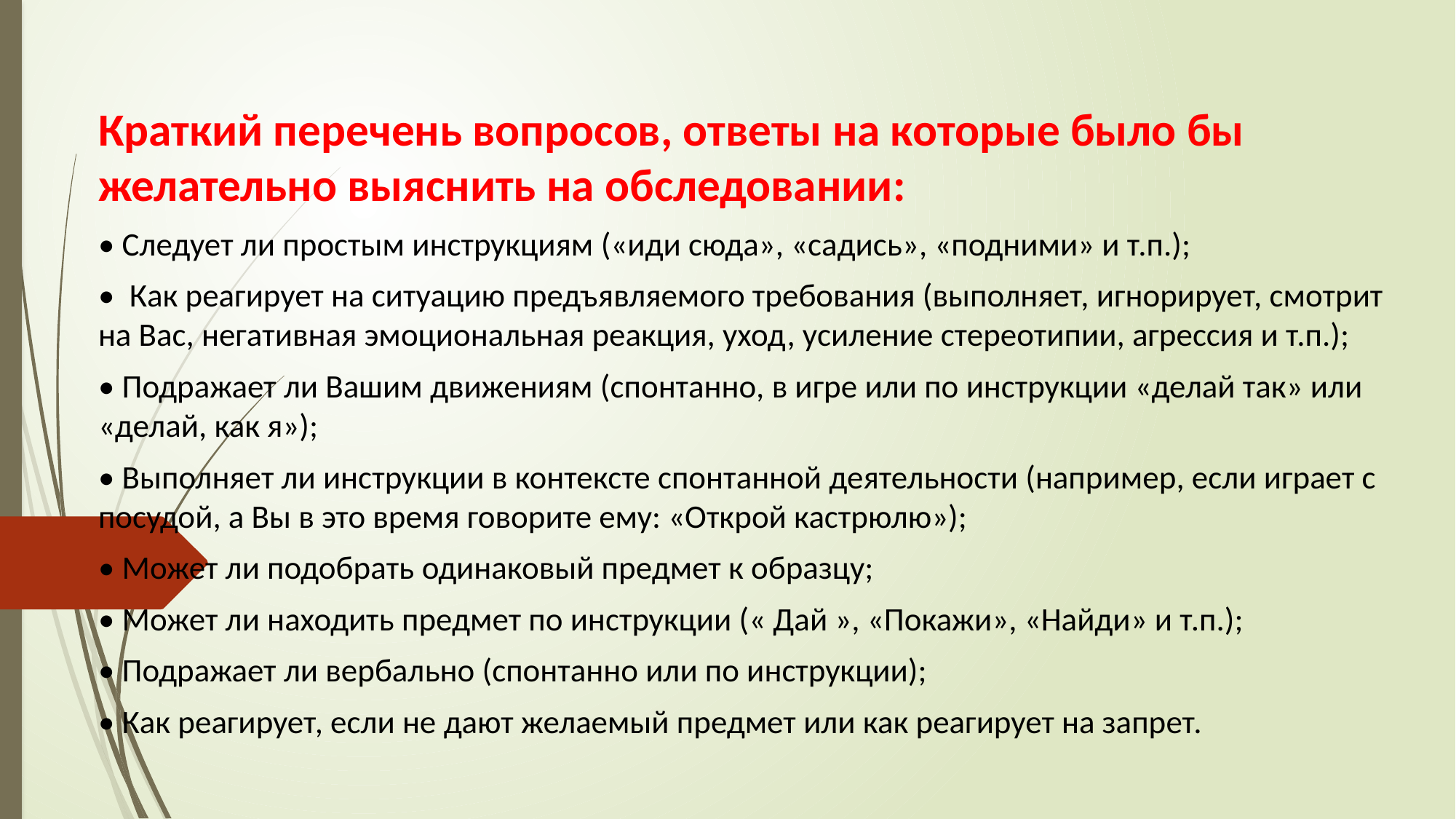

Краткий перечень вопросов, ответы на которые было бы желательно выяснить на обследовании:
• Следует ли простым инструкциям («иди сюда», «садись», «подними» и т.п.);
•  Как реагирует на ситуацию предъявляемого требования (выполняет, игнорирует, смотрит на Вас, негативная эмоциональная реакция, уход, усиление стереотипии, агрессия и т.п.);
• Подражает ли Вашим движениям (спонтанно, в игре или по инструкции «делай так» или «делай, как я»);
• Выполняет ли инструкции в контексте спонтанной деятельности (например, если играет с посудой, а Вы в это время говорите ему: «Открой кастрюлю»);
• Может ли подобрать одинаковый предмет к образцу;
• Может ли находить предмет по инструкции (« Дай », «Покажи», «Найди» и т.п.);
• Подражает ли вербально (спонтанно или по инструкции);
• Как реагирует, если не дают желаемый предмет или как реагирует на запрет.

#